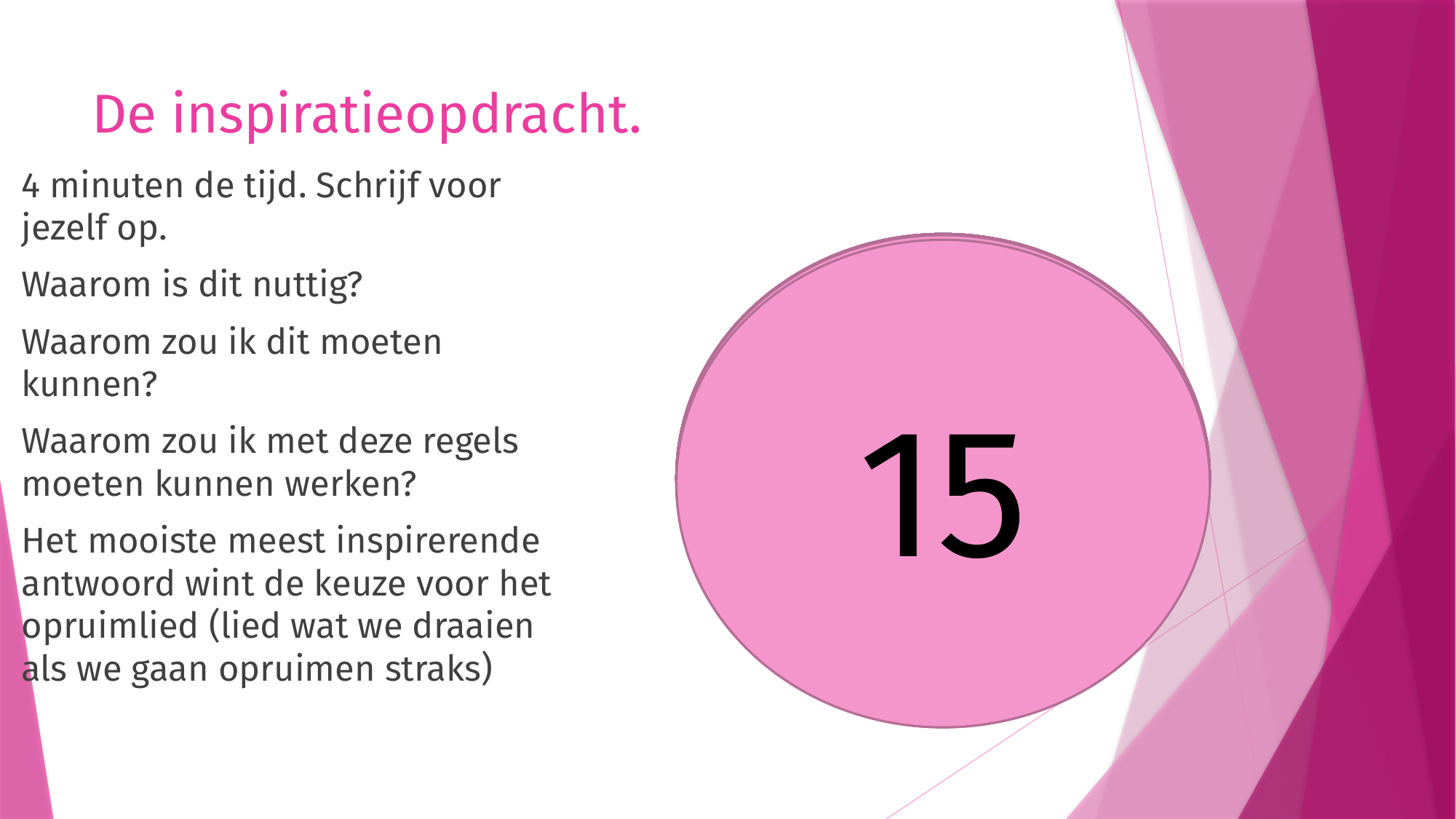

# De inspiratieopdracht.
4 minuten de tijd. Schrijf voor jezelf op.
Waarom is dit nuttig?
Waarom zou ik dit moeten kunnen?
Waarom zou ik met deze regels moeten kunnen werken?
Het mooiste meest inspirerende antwoord wint de keuze voor het opruimlied (lied wat we draaien als we gaan opruimen straks)

10
9
8
5
6
7
4
3
1
2
14
13
11
15
12